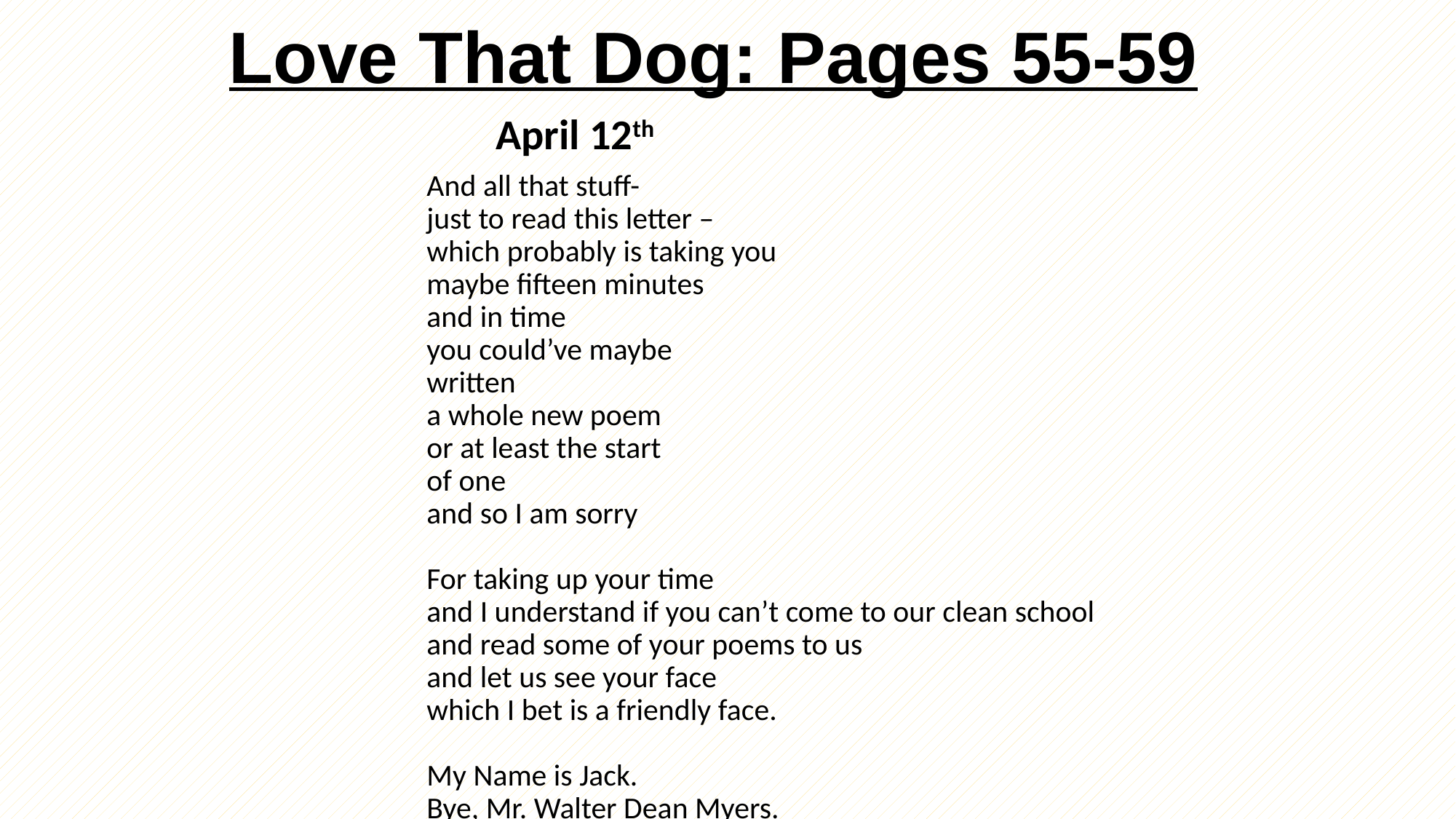

# Love That Dog: Pages 55-59
April 12th
And all that stuff-
just to read this letter –
which probably is taking you
maybe fifteen minutes
and in time
you could’ve maybe
written
a whole new poem
or at least the start
of one
and so I am sorry
For taking up your time
and I understand if you can’t come to our clean school
and read some of your poems to us
and let us see your face
which I bet is a friendly face.
My Name is Jack.
Bye, Mr. Walter Dean Myers.